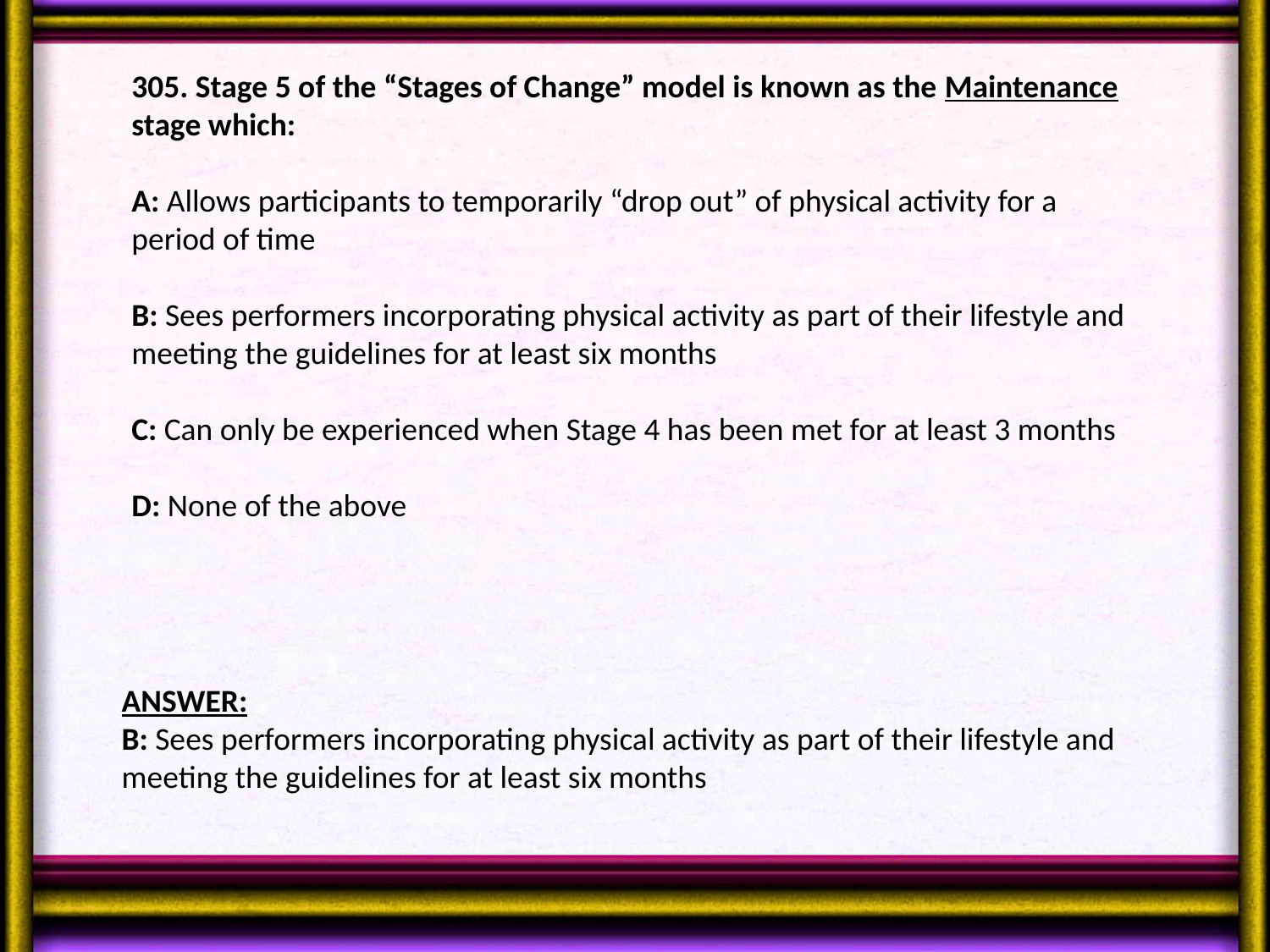

305. Stage 5 of the “Stages of Change” model is known as the Maintenance stage which:

A: Allows participants to temporarily “drop out” of physical activity for a period of time

B: Sees performers incorporating physical activity as part of their lifestyle and meeting the guidelines for at least six months

C: Can only be experienced when Stage 4 has been met for at least 3 months

D: None of the above

ANSWER:
B: Sees performers incorporating physical activity as part of their lifestyle and meeting the guidelines for at least six months